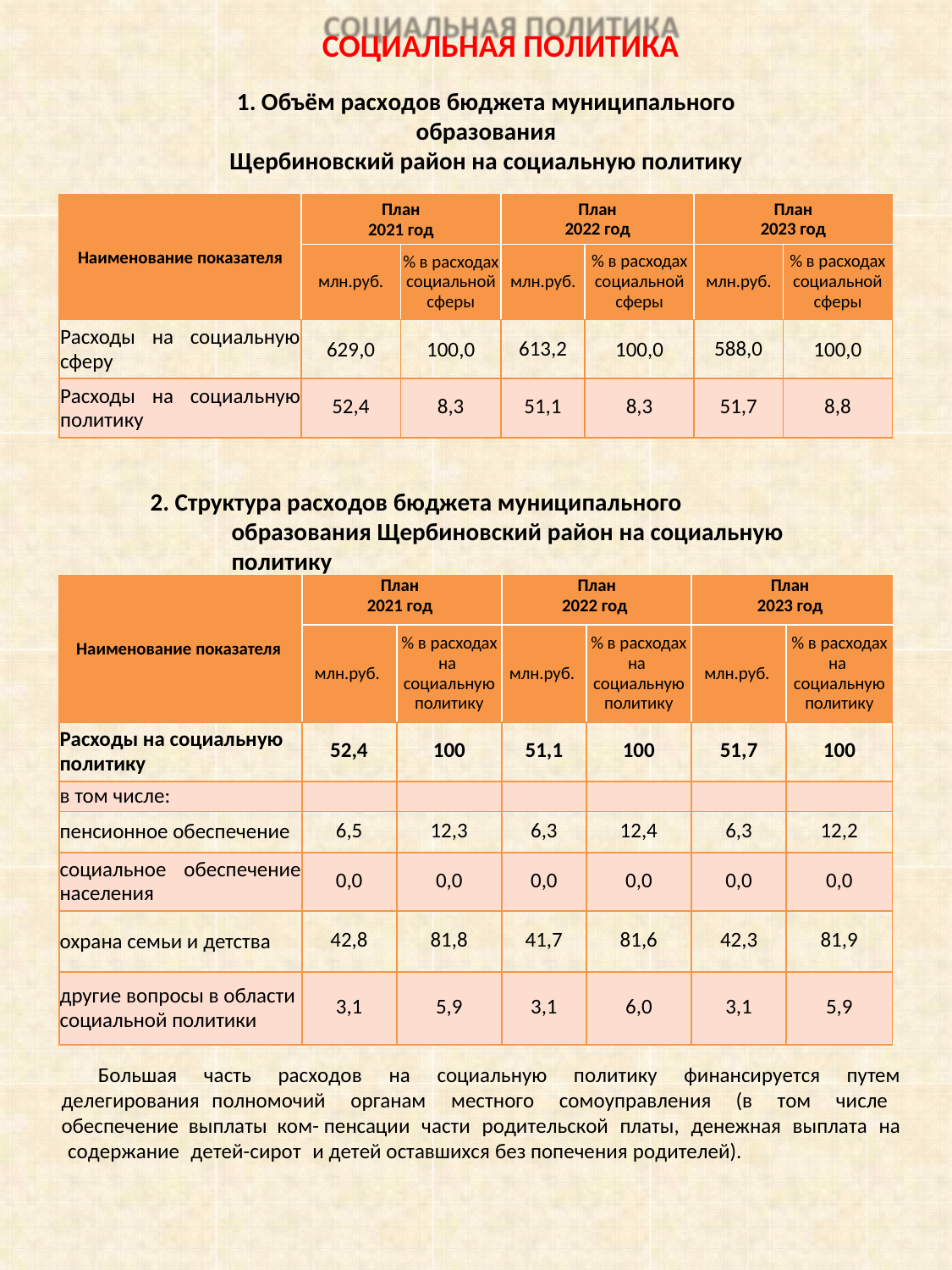

СОЦИАЛЬНАЯ ПОЛИТИКА
1. Объём расходов бюджета муниципального образования
Щербиновский район на социальную политику
| Наименование показателя | План 2021 год |  | План 2022 год |  | План 2023 год |  |
| --- | --- | --- | --- | --- | --- | --- |
|  | млн.руб. | % в расходах социальной сферы | млн.руб. | % в расходах социальной сферы | млн.руб. | % в расходах социальной сферы |
| Расходы на социальную сферу | 629,0 | 100,0 | 613,2 | 100,0 | 588,0 | 100,0 |
| Расходы на социальную политику | 52,4 | 8,3 | 51,1 | 8,3 | 51,7 | 8,8 |
2. Структура расходов бюджета муниципального образования Щербиновский район на социальную политику
| Наименование показателя | План 2021 год |  | План 2022 год |  | План 2023 год |  |
| --- | --- | --- | --- | --- | --- | --- |
|  | млн.руб. | % в расходах на социальную политику | млн.руб. | % в расходах на социальную политику | млн.руб. | % в расходах на социальную политику |
| Расходы на социальную политику | 52,4 | 100 | 51,1 | 100 | 51,7 | 100 |
| в том числе: |  |  |  |  |  |  |
| пенсионное обеспечение | 6,5 | 12,3 | 6,3 | 12,4 | 6,3 | 12,2 |
| социальное обеспечение населения | 0,0 | 0,0 | 0,0 | 0,0 | 0,0 | 0,0 |
| охрана семьи и детства | 42,8 | 81,8 | 41,7 | 81,6 | 42,3 | 81,9 |
| другие вопросы в области социальной политики | 3,1 | 5,9 | 3,1 | 6,0 | 3,1 | 5,9 |
Большая часть расходов на социальную политику финансируется путем делегирования полномочий  органам  местного  сомоуправления  (в  том  числе  обеспечение  выплаты  ком- пенсации  части  родительской  платы,  денежная  выплата  на  содержание  детей-сирот  и детей оставшихся без попечения родителей).